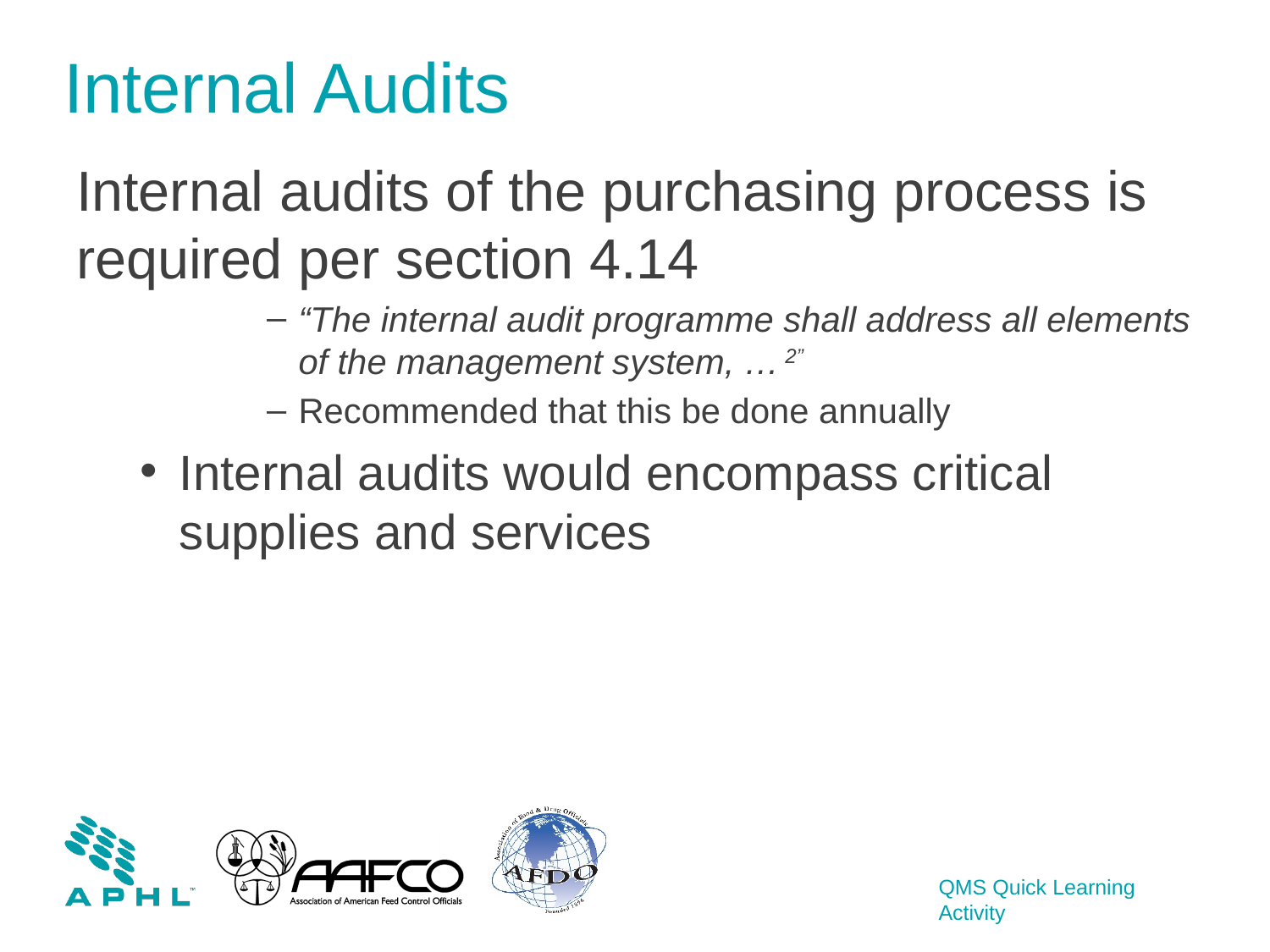

# Internal Audits
Internal audits of the purchasing process is required per section 4.14
“The internal audit programme shall address all elements of the management system, … 2”
Recommended that this be done annually
Internal audits would encompass critical supplies and services